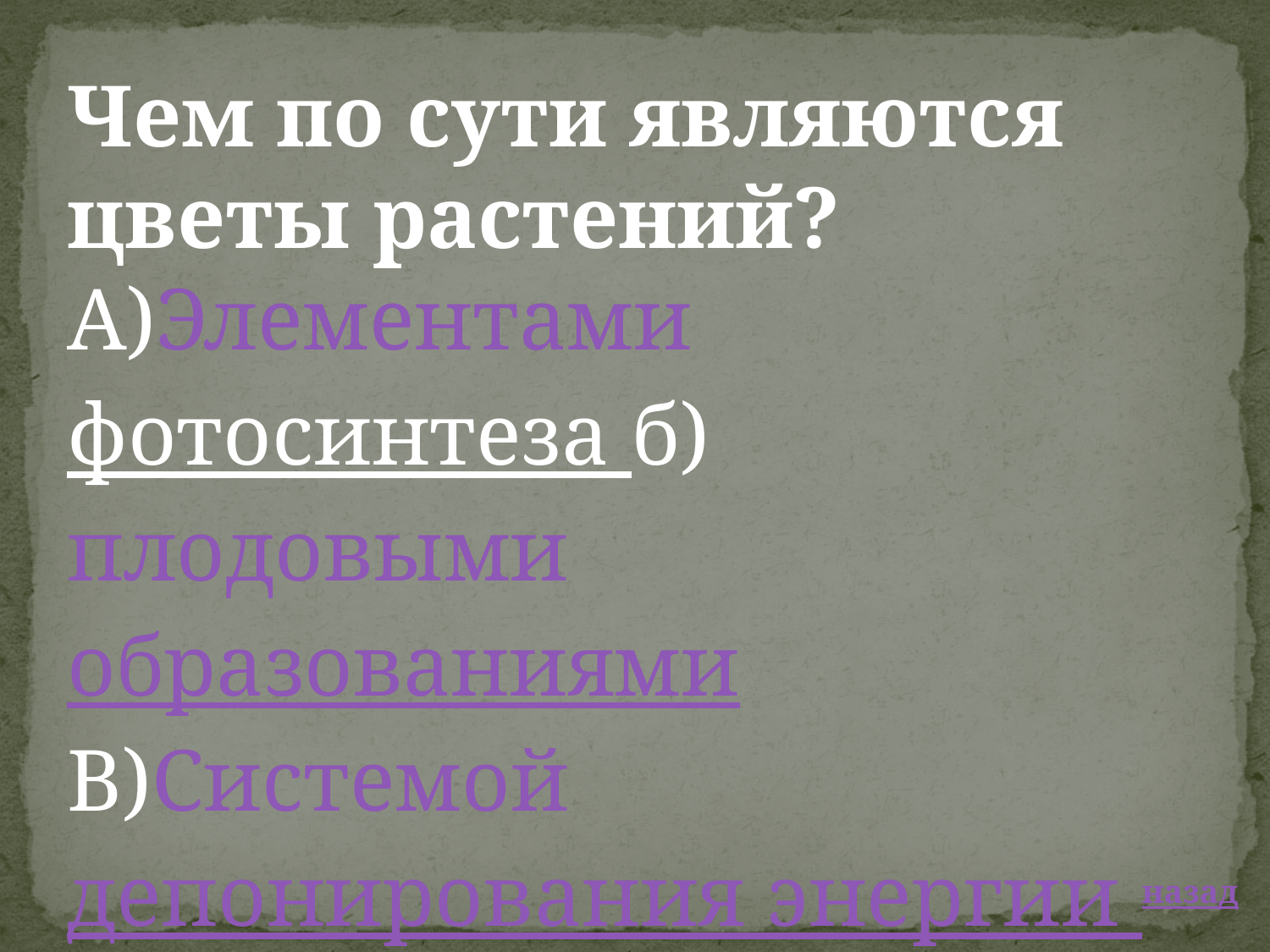

Чем по сути являются цветы растений?
А)Элементами фотосинтеза б)плодовыми образованиями
В)Системой депонирования энергии
Г)органами размножения
 назад